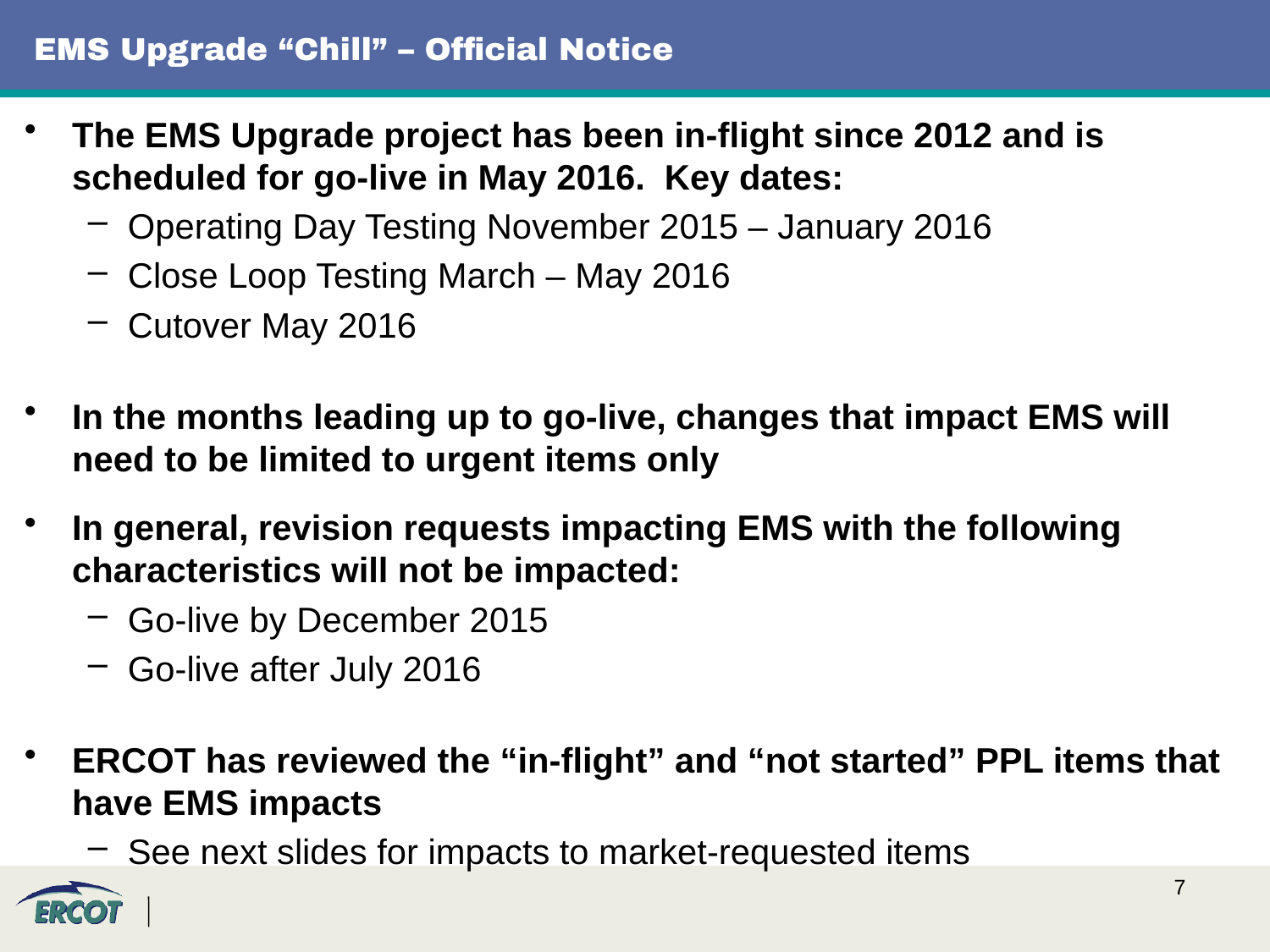

# EMS Upgrade “Chill” – Official Notice
The EMS Upgrade project has been in-flight since 2012 and is scheduled for go-live in May 2016.  Key dates:
Operating Day Testing November 2015 – January 2016
Close Loop Testing March – May 2016
Cutover May 2016

In the months leading up to go-live, changes that impact EMS will need to be limited to urgent items only

In general, revision requests impacting EMS with the following characteristics will not be impacted:
Go-live by December 2015
Go-live after July 2016

ERCOT has reviewed the “in-flight” and “not started” PPL items that have EMS impacts
See next slides for impacts to market-requested items